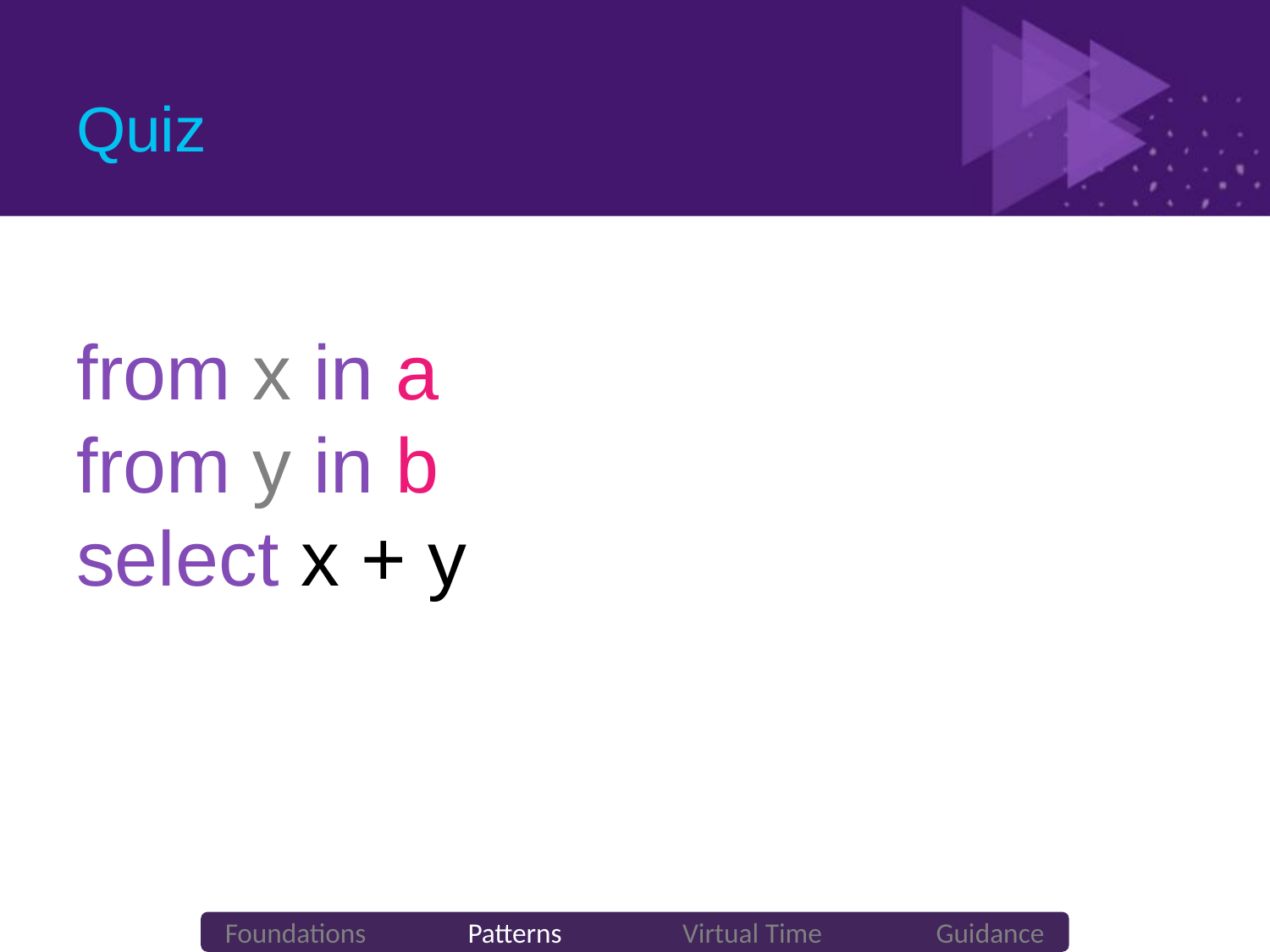

# Quiz
from x in a
from y in b
select x + y
Theory
Foundations                Patterns                   Virtual Time                  Guidance